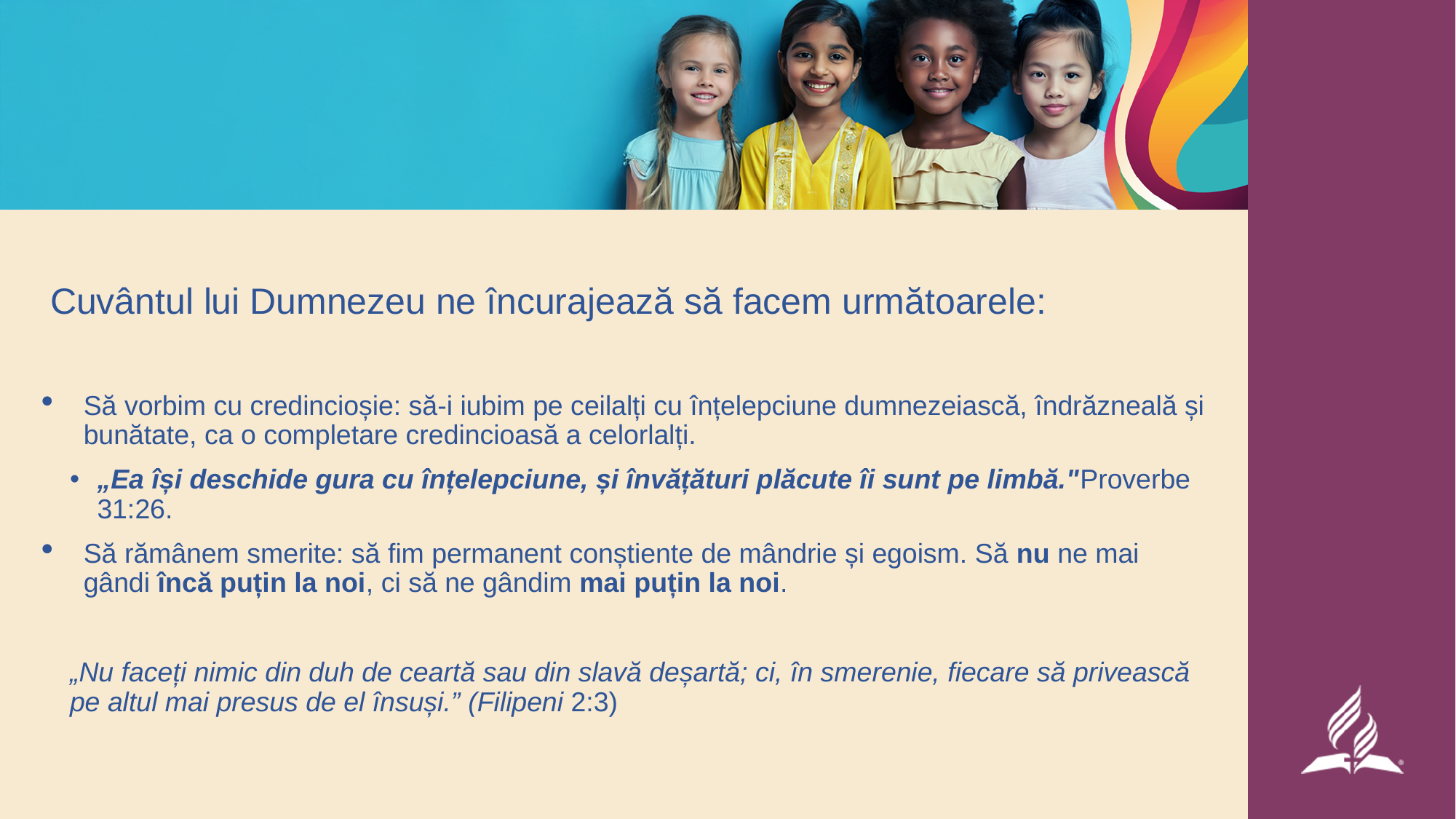

Cuvântul lui Dumnezeu ne încurajează să facem următoarele:

Să vorbim cu credincioșie: să-i iubim pe ceilalți cu înțelepciune dumnezeiască, îndrăzneală și bunătate, ca o completare credincioasă a celorlalți.
„Ea își deschide gura cu înțelepciune, și învățături plăcute îi sunt pe limbă."Proverbe 31:26.
Să rămânem smerite: să fim permanent conștiente de mândrie și egoism. Să nu ne mai gândi încă puțin la noi, ci să ne gândim mai puțin la noi.

„Nu faceți nimic din duh de ceartă sau din slavă deșartă; ci, în smerenie, fiecare să privească pe altul mai presus de el însuși.” (Filipeni 2:3)